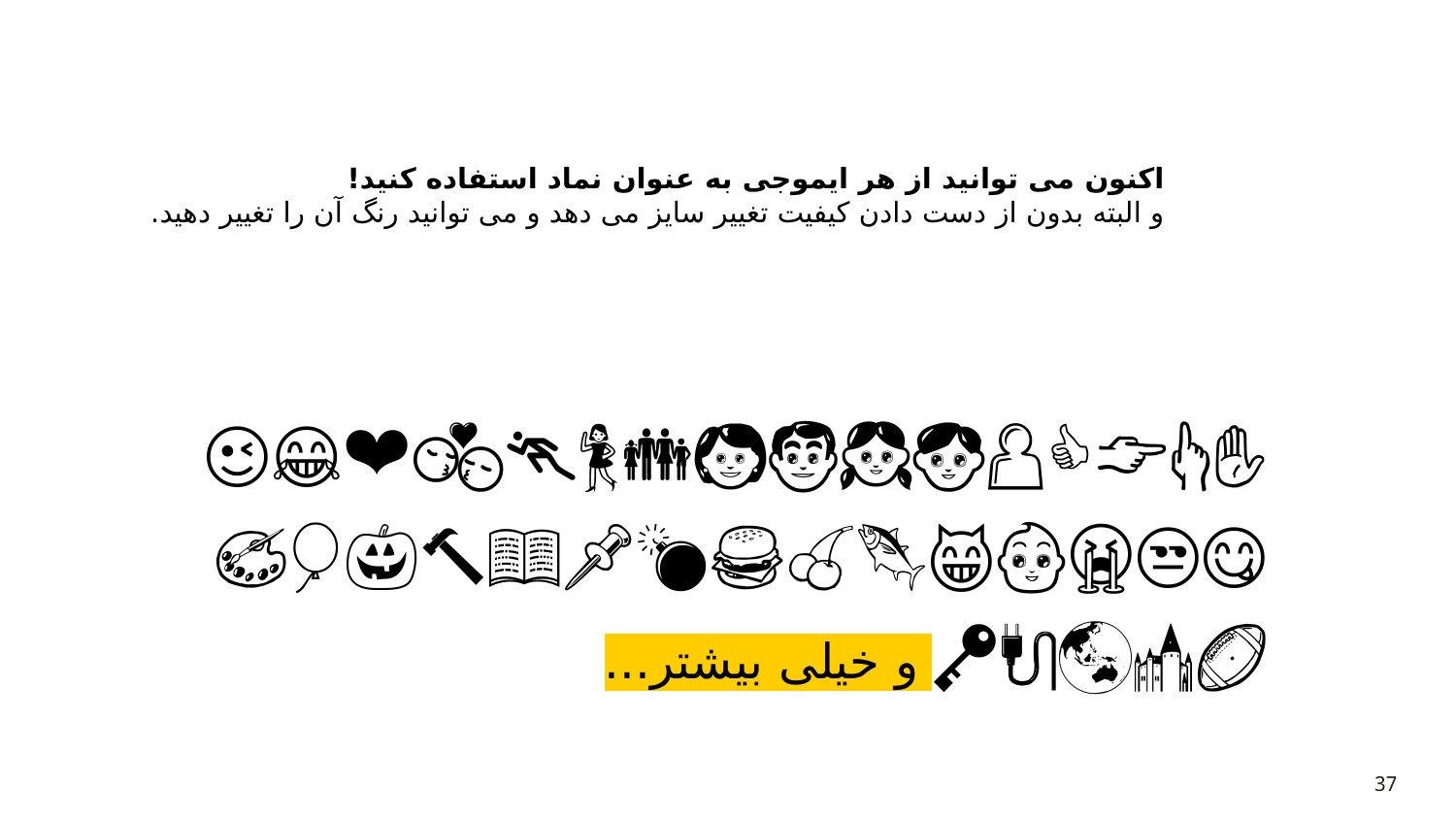

اکنون می توانید از هر ایموجی به عنوان نماد استفاده کنید!
و البته بدون از دست دادن کیفیت تغییر سایز می دهد و می توانید رنگ آن را تغییر دهید.

✋👆👉👍👤👦👧👨👩👪💃🏃💑❤😂😉😋😒😭👶😸🐟🍒🍔💣📌📖🔨🎃🎈🎨🏈🏰🌏🔌🔑 و خیلی بیشتر...
37